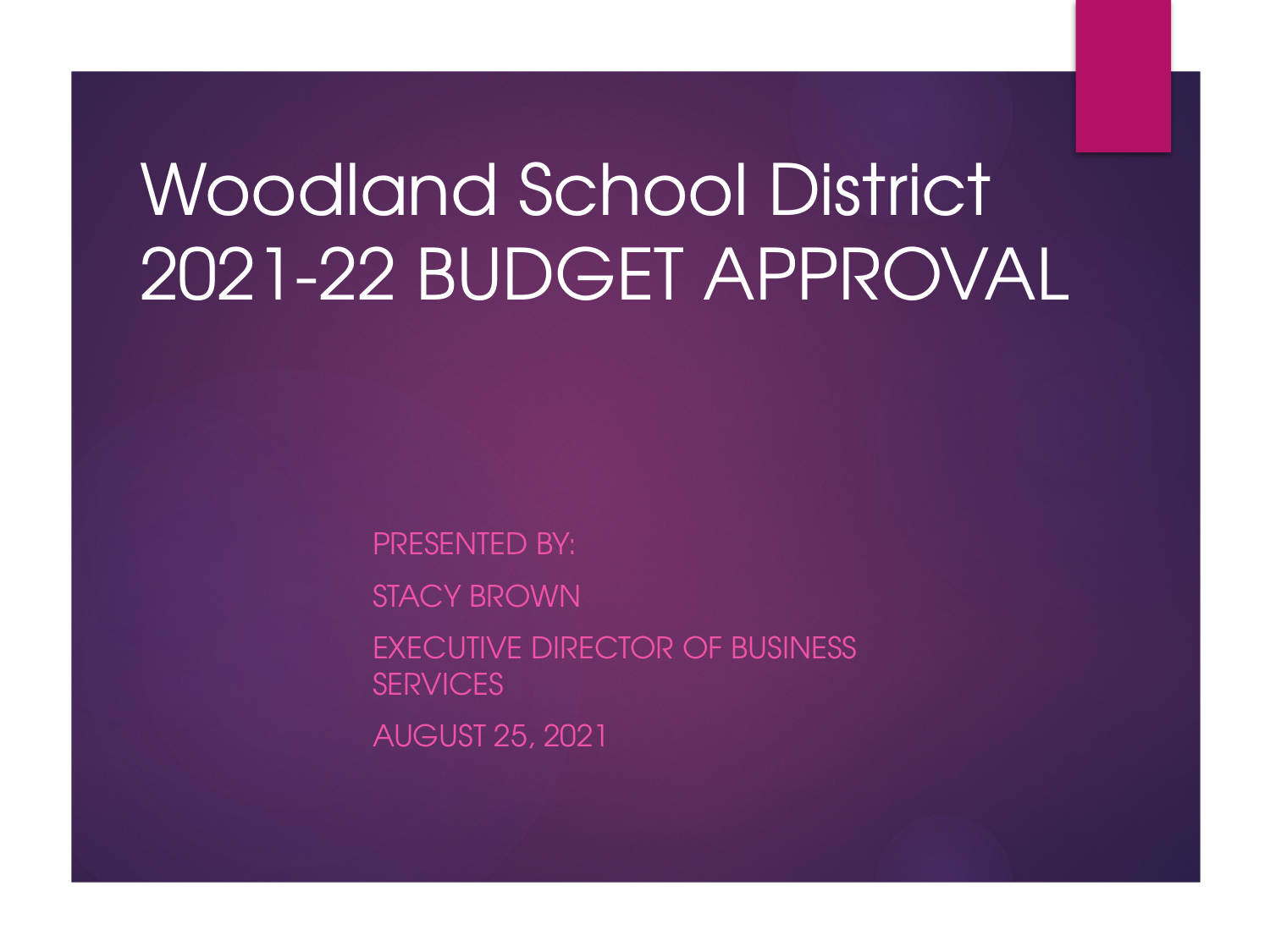

# Woodland School District 2021-22 BUDGET APPROVAL
Presented by:
Stacy Brown
Executive Director of Business Services
August 25, 2021